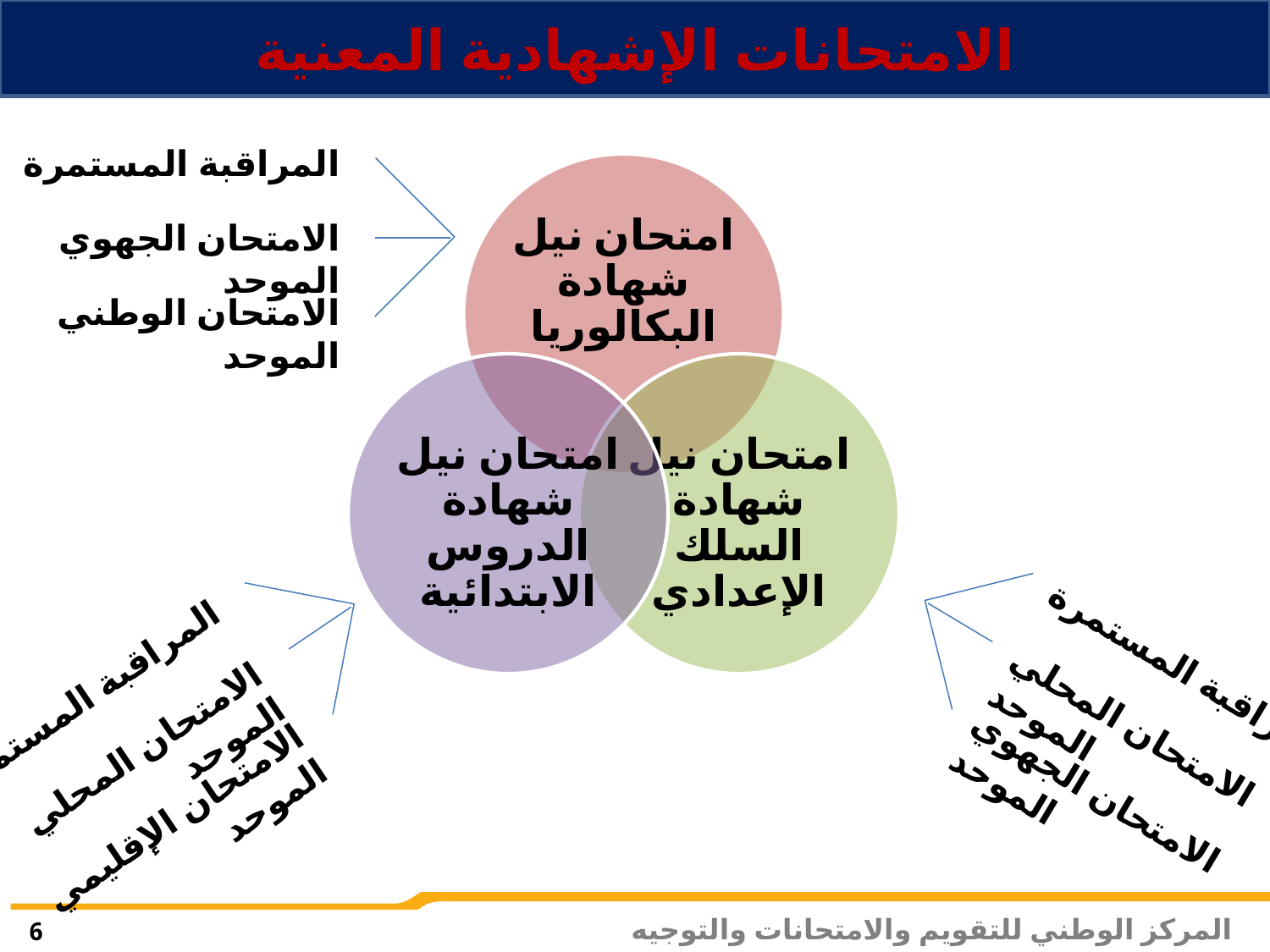

الامتحانات الإشهادية المعنية
المراقبة المستمرة
الامتحان الجهوي الموحد
الامتحان الوطني الموحد
امتحان نيل شهادة البكالوريا
امتحان نيل شهادة السلك الإعدادي
امتحان نيل شهادة الدروس الابتدائية
المراقبة المستمرة
الامتحان المحلي الموحد
الامتحان الجهوي الموحد
المراقبة المستمرة
الامتحان المحلي الموحد
الامتحان الإقليمي الموحد